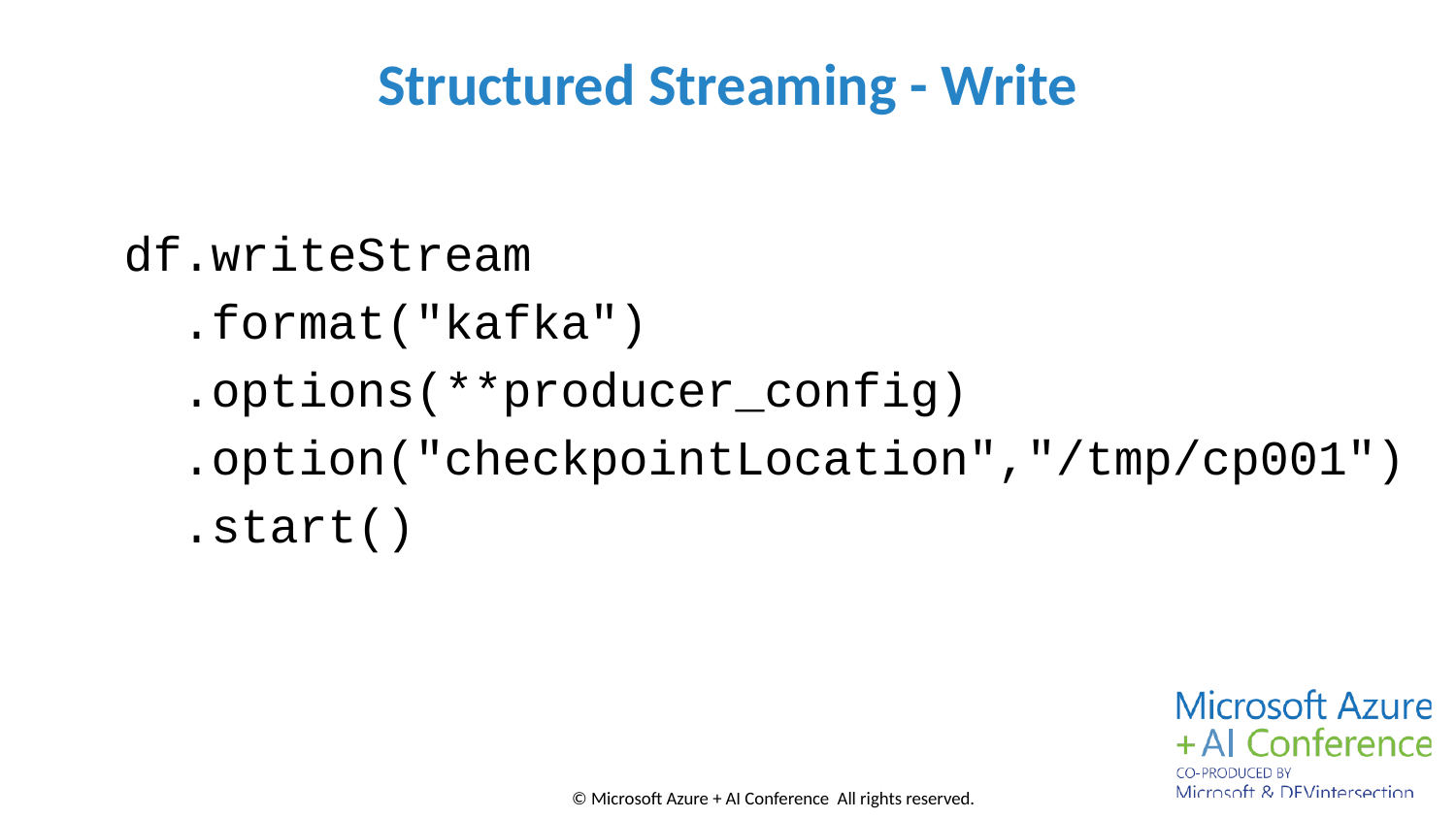

# Structured Streaming - Write
df.writeStream
  .format("kafka")
  .options(**producer_config)
  .option("checkpointLocation","/tmp/cp001")
  .start()